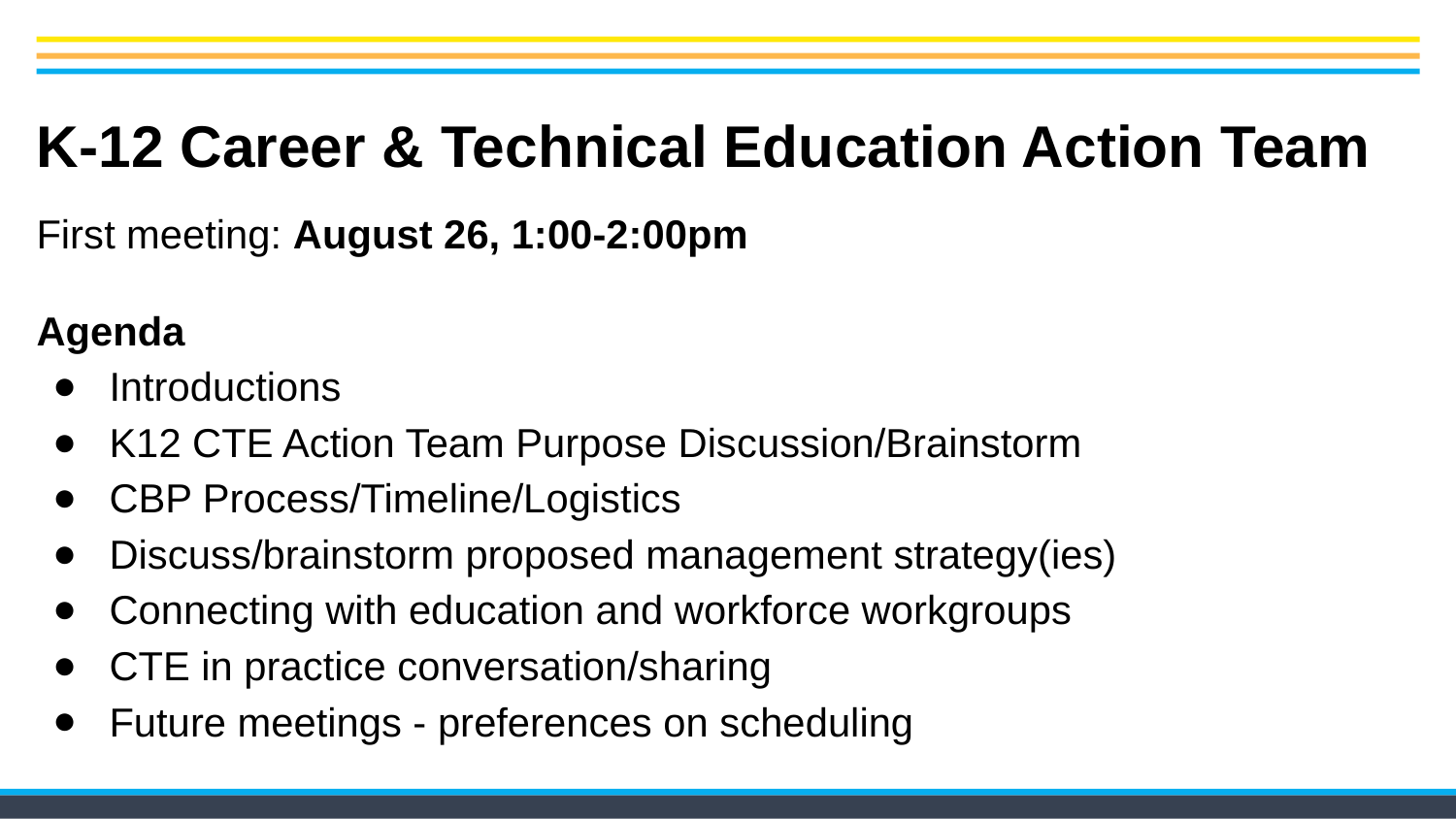

# K-12 Career & Technical Education Action Team
First meeting: August 26, 1:00-2:00pm

Agenda
Introductions
K12 CTE Action Team Purpose Discussion/Brainstorm
CBP Process/Timeline/Logistics
Discuss/brainstorm proposed management strategy(ies)
Connecting with education and workforce workgroups
CTE in practice conversation/sharing
Future meetings - preferences on scheduling